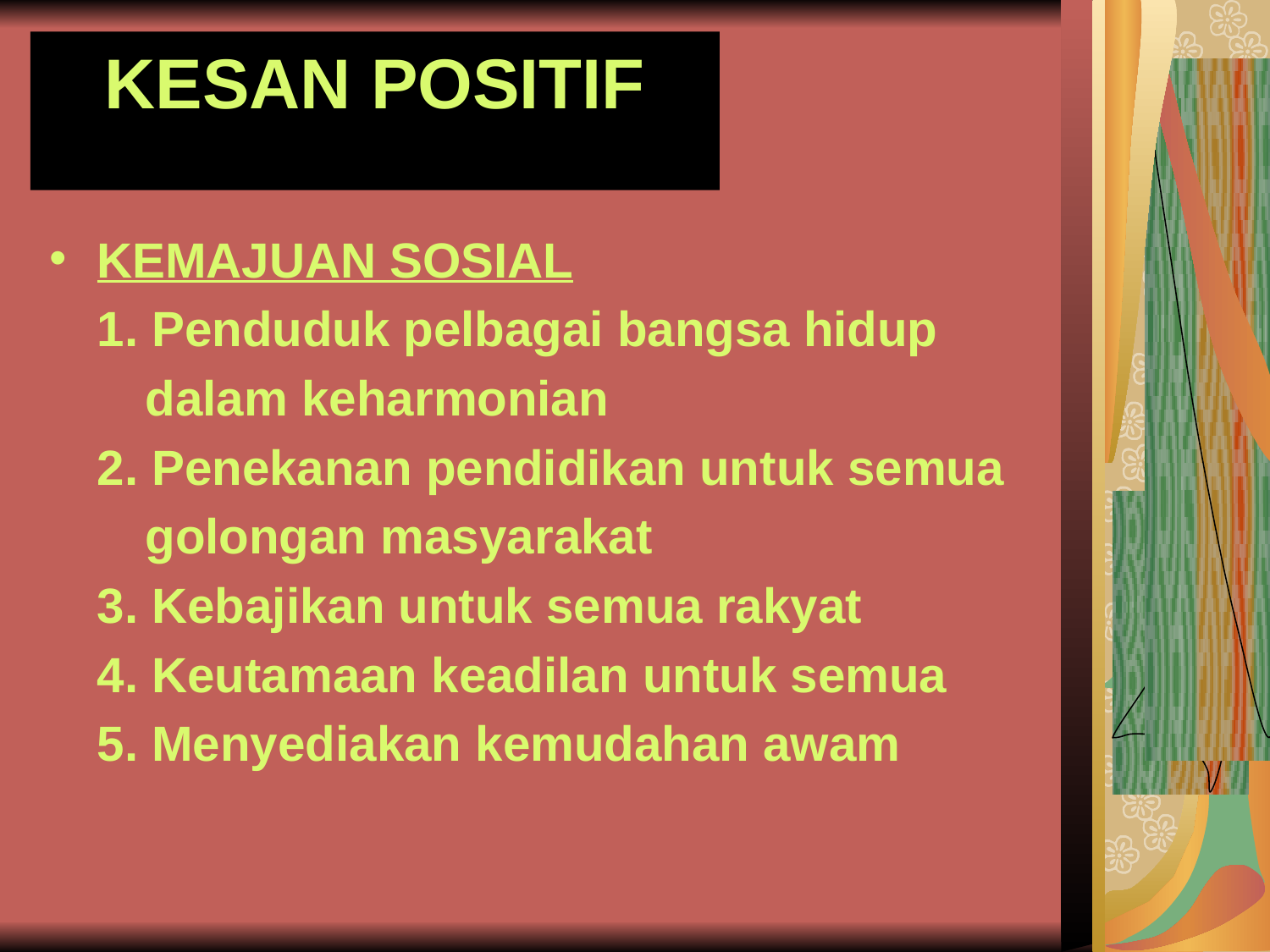

# KESAN POSITIF
KEMAJUAN SOSIAL
	1. Penduduk pelbagai bangsa hidup
       dalam keharmonian
	2. Penekanan pendidikan untuk semua
       golongan masyarakat
	3. Kebajikan untuk semua rakyat
	4. Keutamaan keadilan untuk semua
	5. Menyediakan kemudahan awam